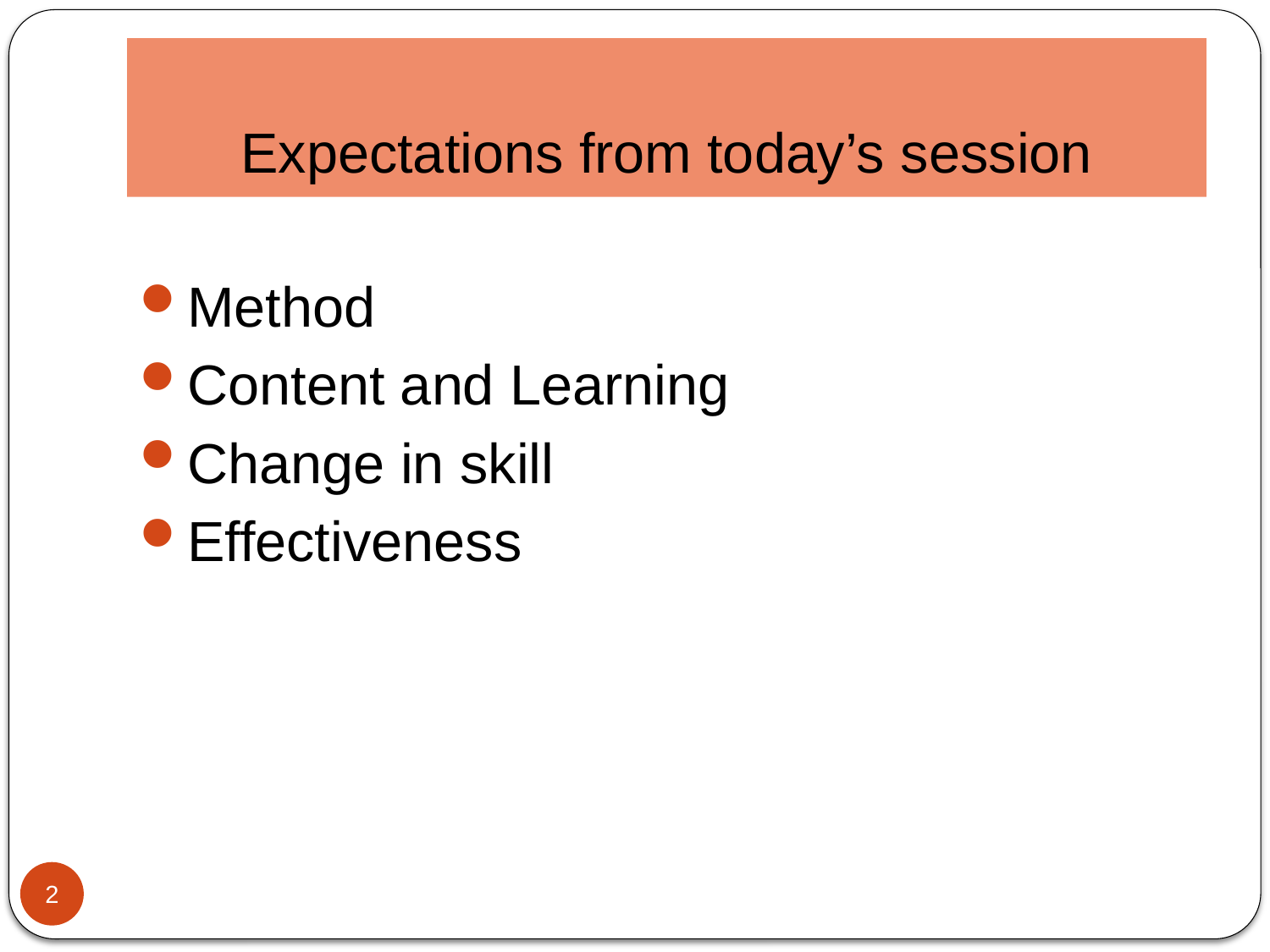

# Expectations from today’s session
Method
Content and Learning
Change in skill
Effectiveness

2